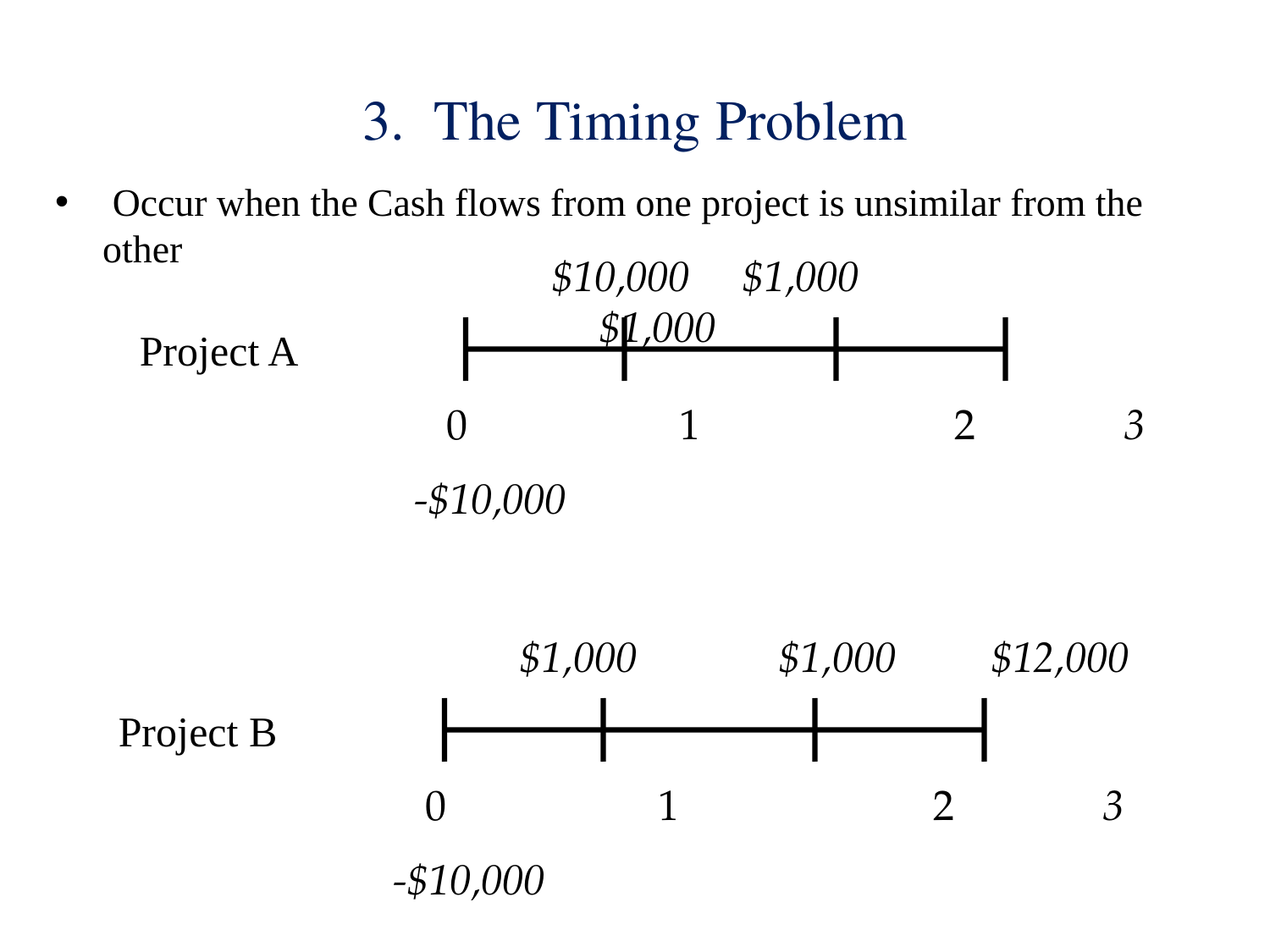

# The Timing Problem
 Occur when the Cash flows from one project is unsimilar from the other

$10,000     $1,000 	$1,000
Project A

0	          1	        	2         	    3
-$10,000

$1,000	        $1,000	    $12,000
Project B

0	          1	        	2         	    3
-$10,000